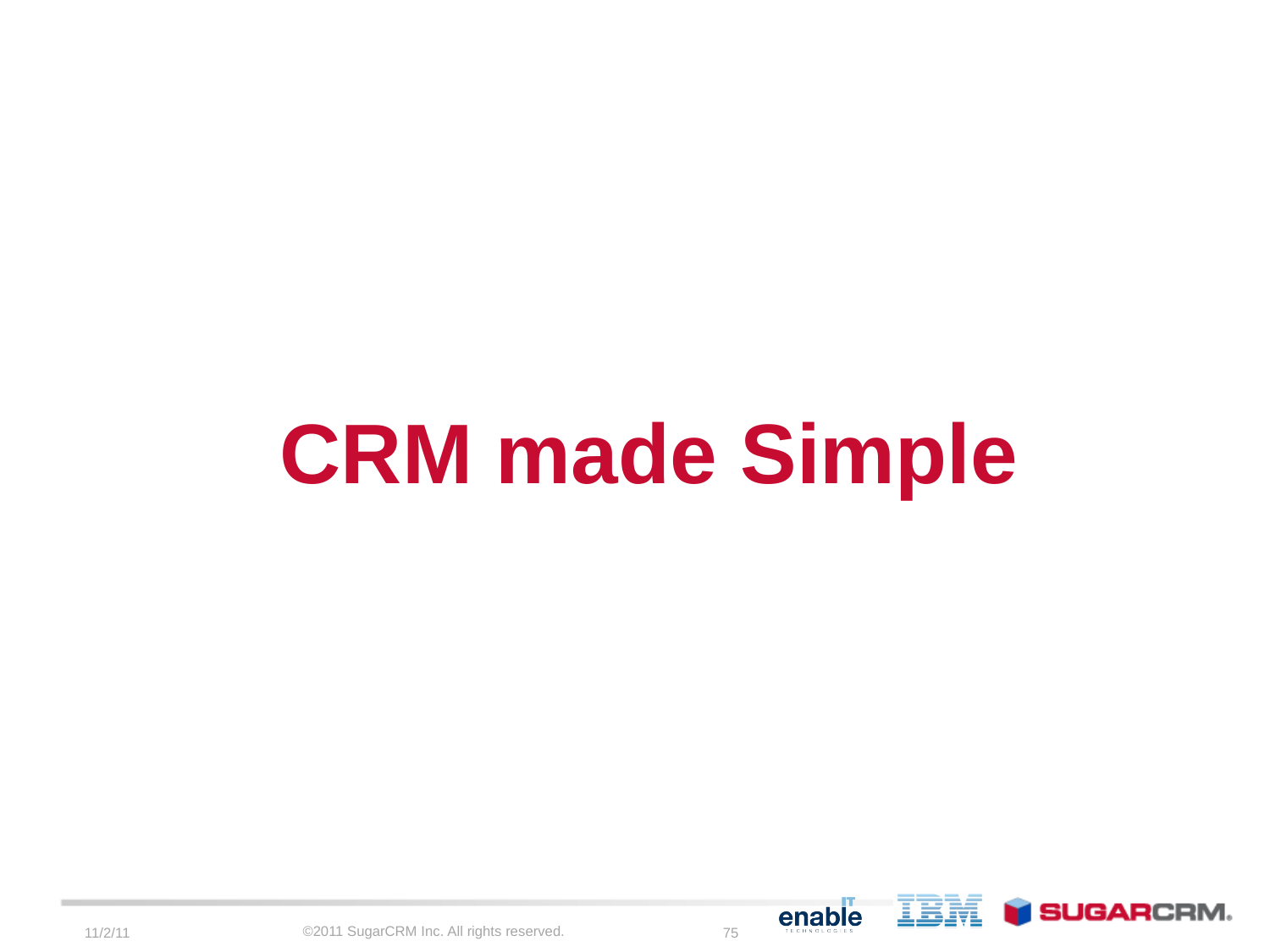

# CRM made Simple
©2011 SugarCRM Inc. All rights reserved.
11/2/11
75
05/08/09